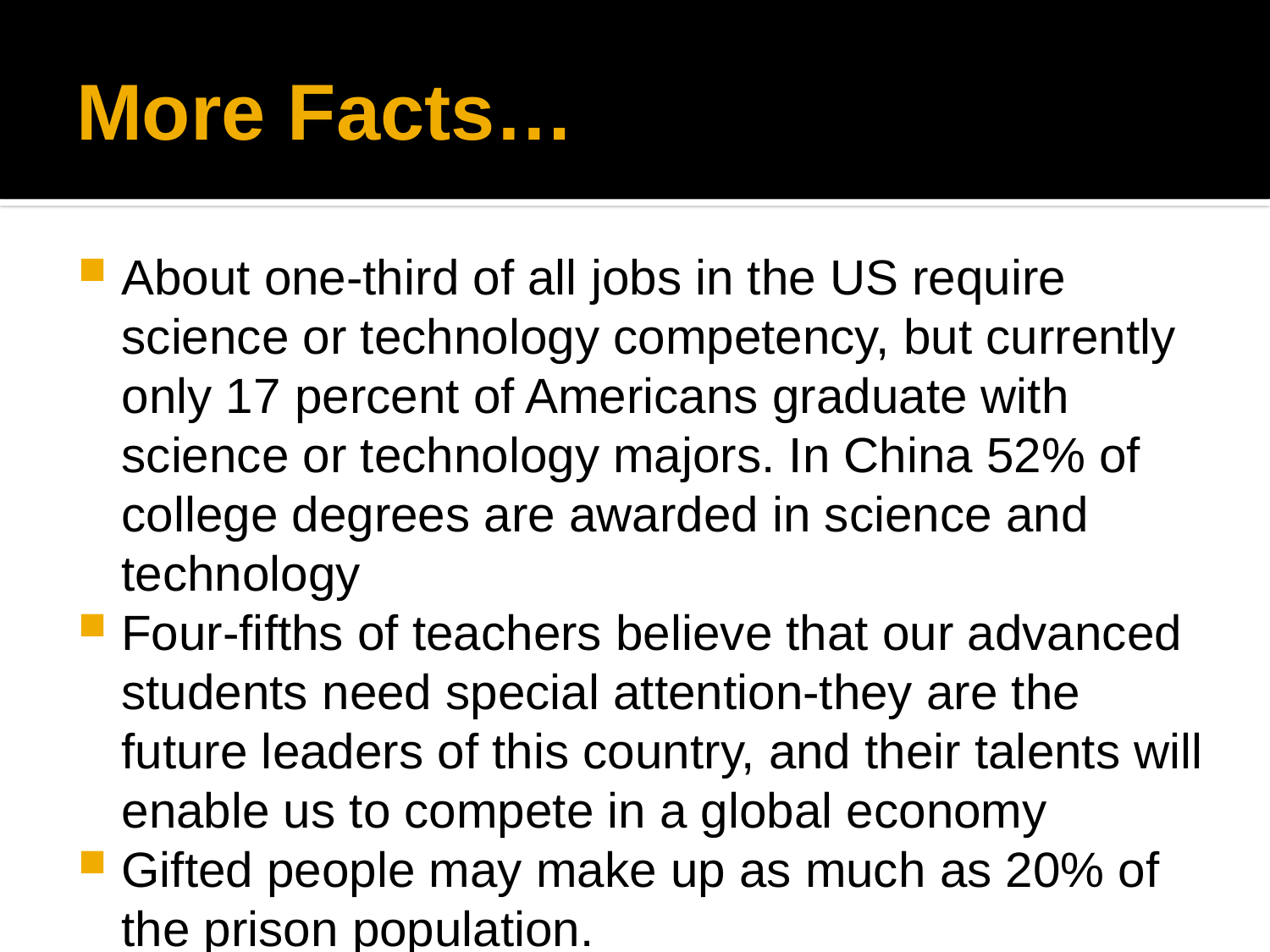

# More Facts…
About one-third of all jobs in the US require science or technology competency, but currently only 17 percent of Americans graduate with science or technology majors. In China 52% of college degrees are awarded in science and technology
Four-fifths of teachers believe that our advanced students need special attention-they are the future leaders of this country, and their talents will enable us to compete in a global economy
Gifted people may make up as much as 20% of the prison population.